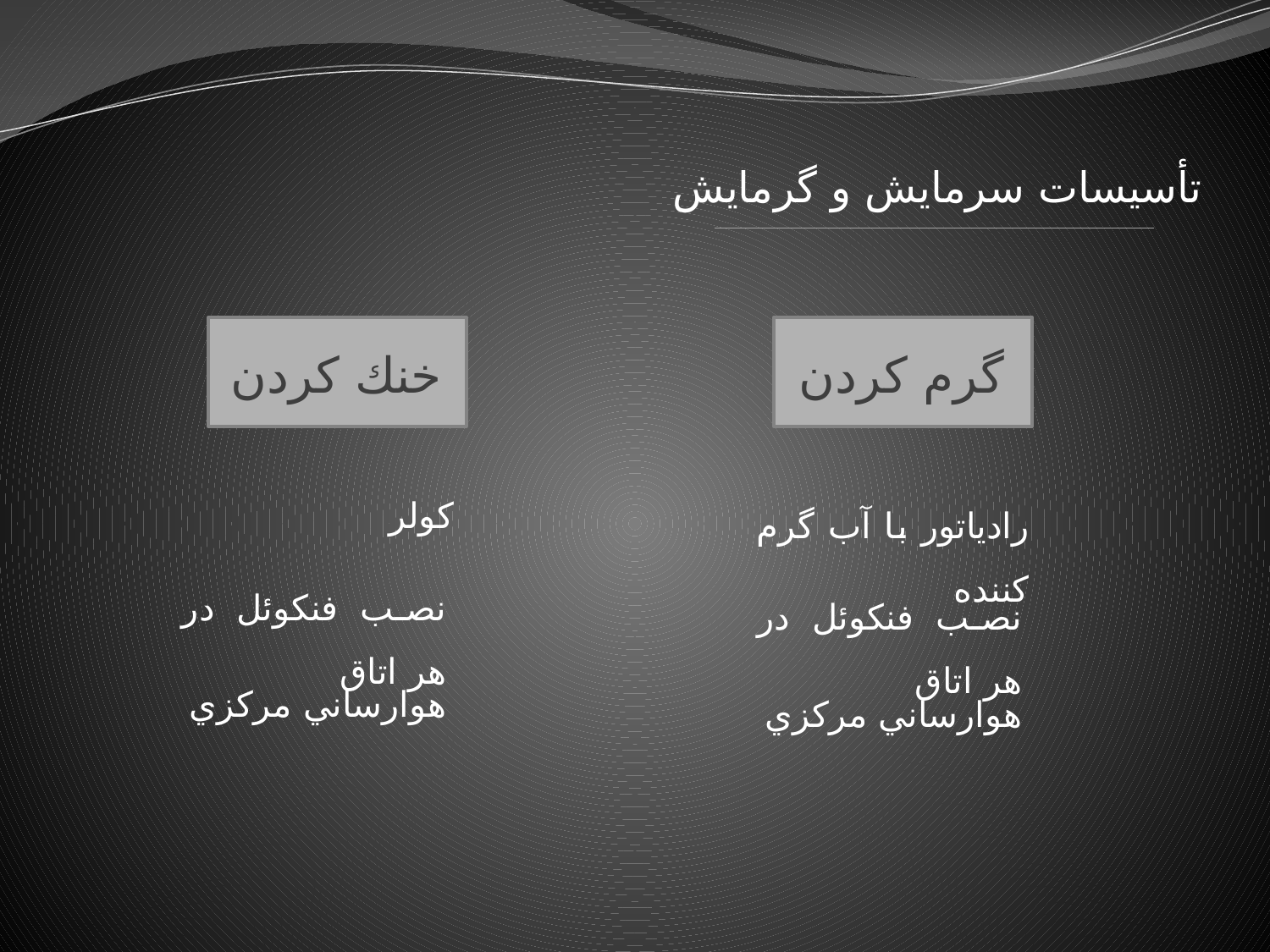

تأسيسات سرمايش و گرمايش

خنك كردن
گرم كردن
كولر
رادياتور با آب گرم كننده
نصب فن‏كوئل در هر اتاق
نصب فن‏كوئل در هر اتاق
هوارساني مركزي
هوارساني مركزي